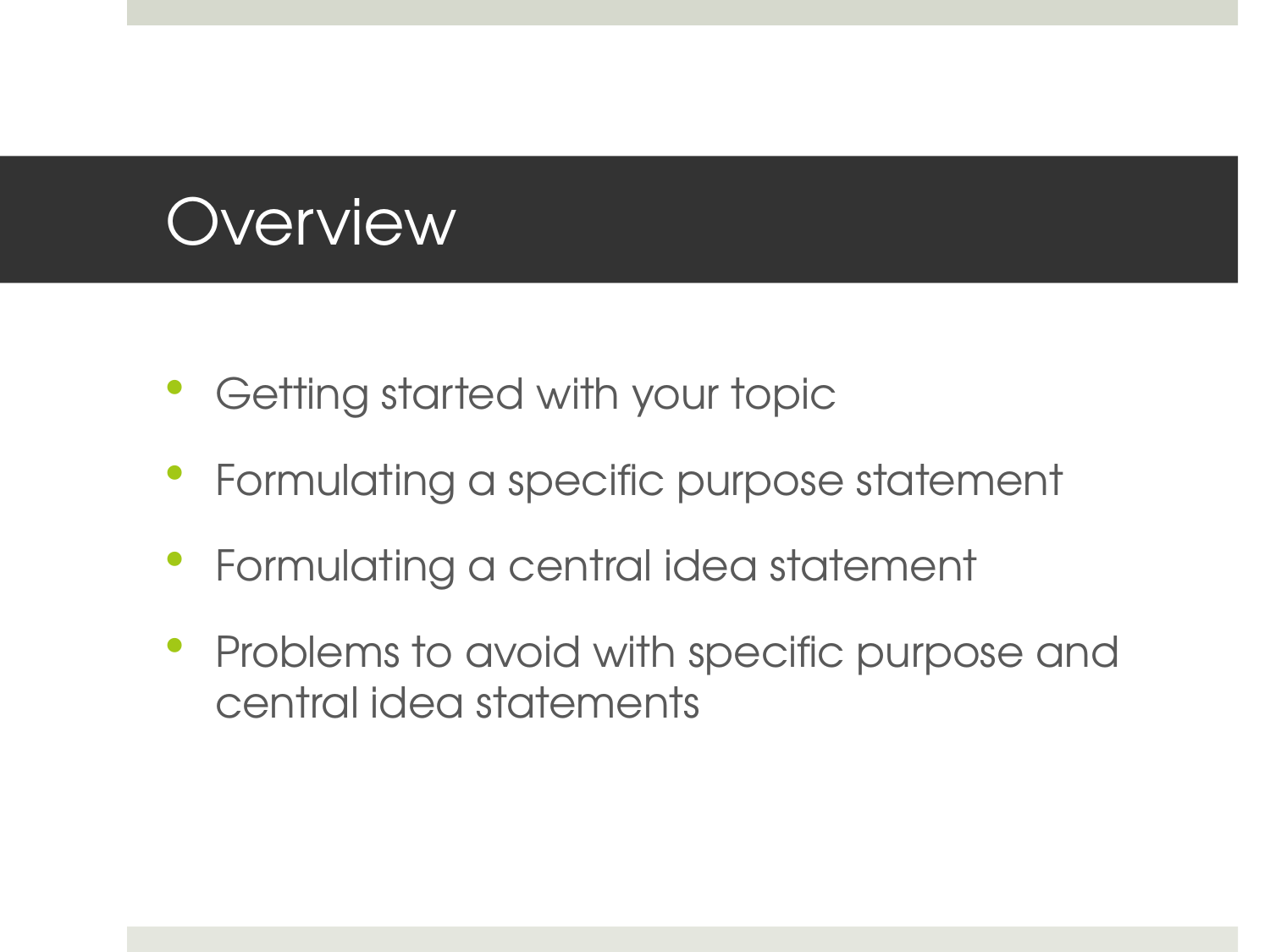

# Overview
Getting started with your topic
Formulating a specific purpose statement
Formulating a central idea statement
Problems to avoid with specific purpose and central idea statements